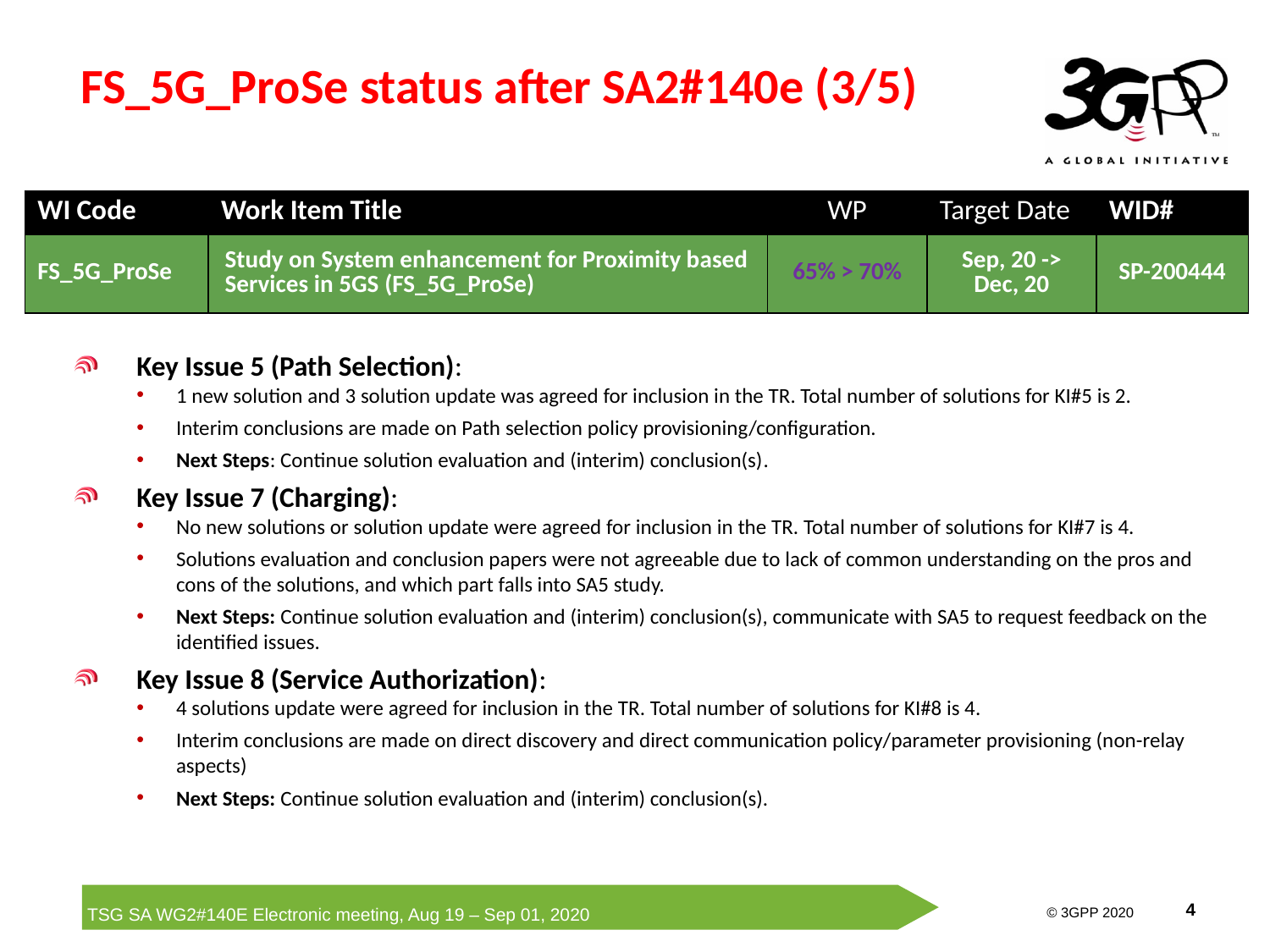

# FS_5G_ProSe status after SA2#140e (3/5)
| WI Code | Work Item Title | WP | Target Date | WID# |
| --- | --- | --- | --- | --- |
| FS\_5G\_ProSe | Study on System enhancement for Proximity based Services in 5GS (FS\_5G\_ProSe) | 65% > 70% | Sep, 20 -> Dec, 20 | SP-200444 |
Key Issue 5 (Path Selection):
1 new solution and 3 solution update was agreed for inclusion in the TR. Total number of solutions for KI#5 is 2.
Interim conclusions are made on Path selection policy provisioning/configuration.
Next Steps: Continue solution evaluation and (interim) conclusion(s).
Key Issue 7 (Charging):
No new solutions or solution update were agreed for inclusion in the TR. Total number of solutions for KI#7 is 4.
Solutions evaluation and conclusion papers were not agreeable due to lack of common understanding on the pros and cons of the solutions, and which part falls into SA5 study.
Next Steps: Continue solution evaluation and (interim) conclusion(s), communicate with SA5 to request feedback on the identified issues.
Key Issue 8 (Service Authorization):
4 solutions update were agreed for inclusion in the TR. Total number of solutions for KI#8 is 4.
Interim conclusions are made on direct discovery and direct communication policy/parameter provisioning (non-relay aspects)
Next Steps: Continue solution evaluation and (interim) conclusion(s).